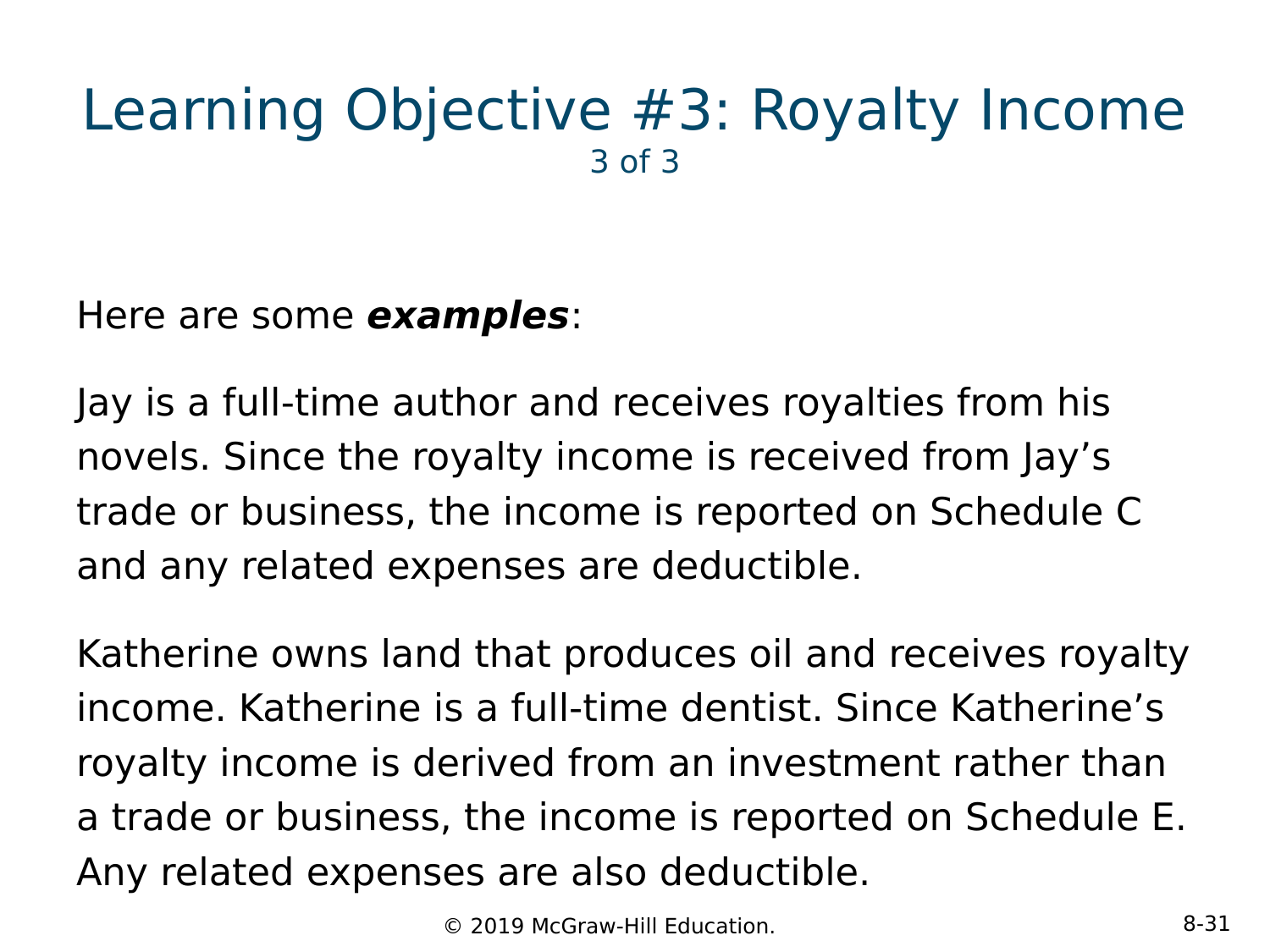

# Learning Objective #3: Royalty Income 3 of 3
Here are some examples:
Jay is a full-time author and receives royalties from his novels. Since the royalty income is received from Jay’s trade or business, the income is reported on Schedule C and any related expenses are deductible.
Katherine owns land that produces oil and receives royalty income. Katherine is a full-time dentist. Since Katherine’s royalty income is derived from an investment rather than a trade or business, the income is reported on Schedule E. Any related expenses are also deductible.